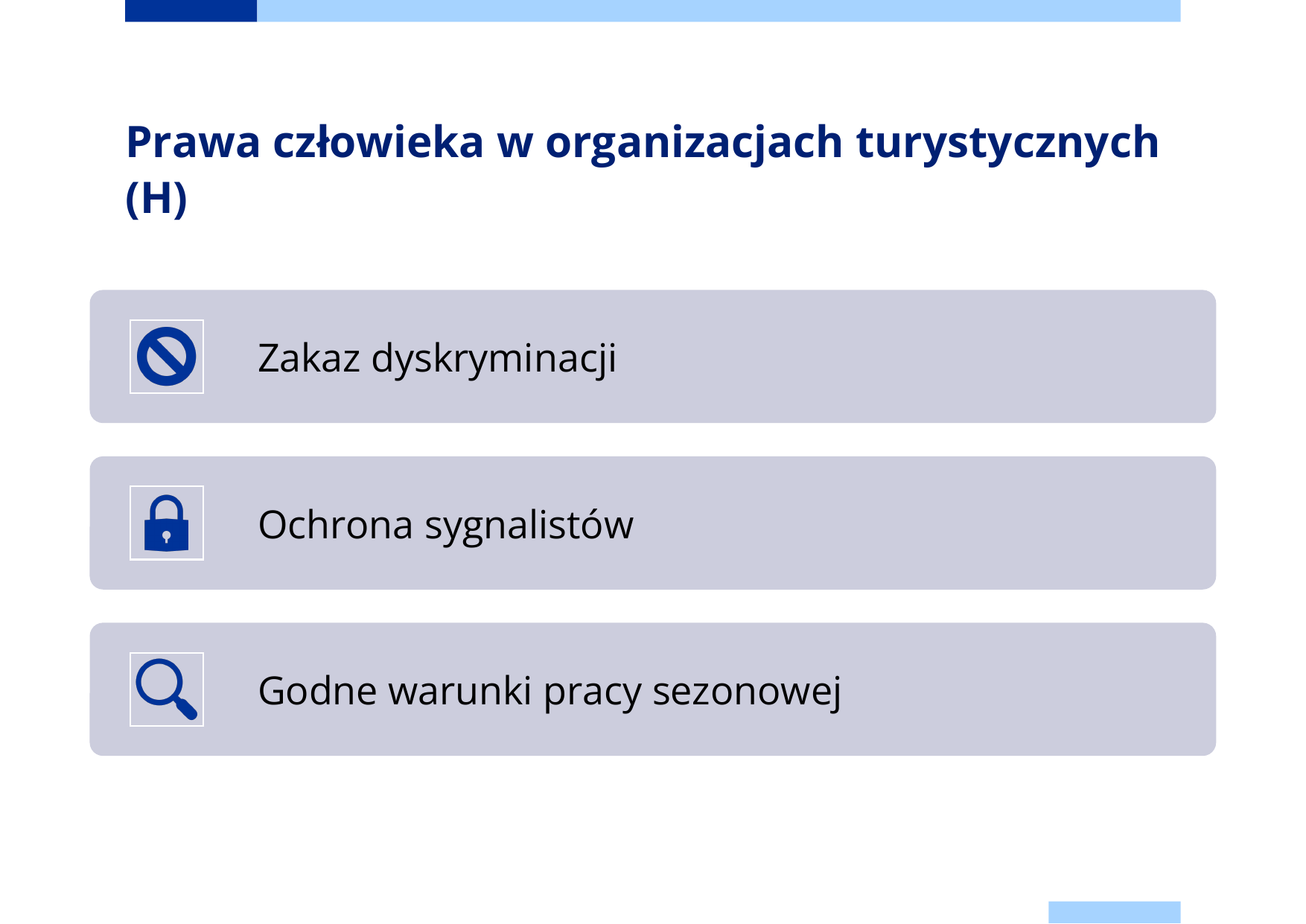

# Prawa człowieka w organizacjach turystycznych (H)
Zakaz dyskryminacji
Ochrona sygnalistów
Godne warunki pracy sezonowej